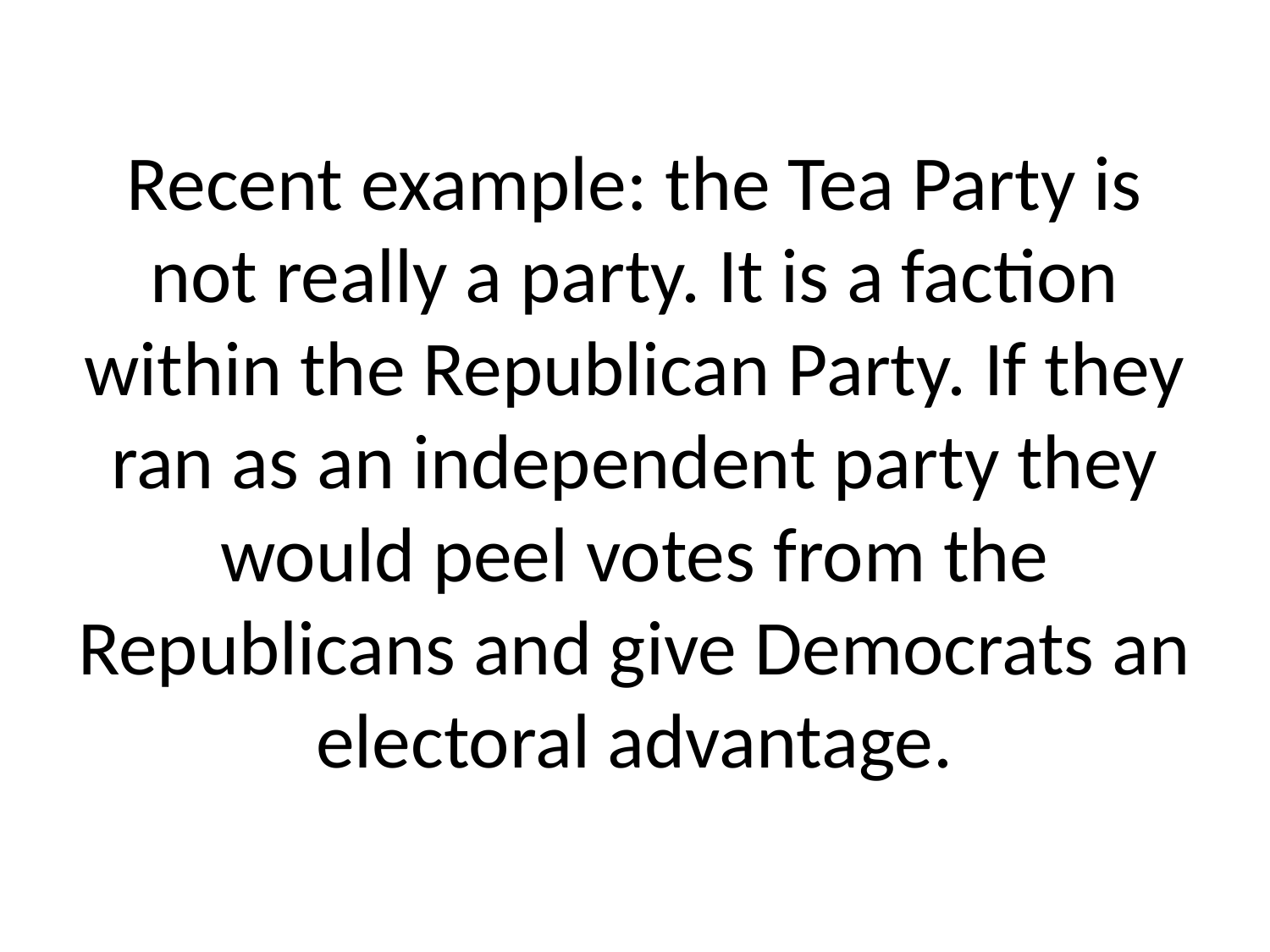

# Recent example: the Tea Party is not really a party. It is a faction within the Republican Party. If they ran as an independent party they would peel votes from the Republicans and give Democrats an electoral advantage.